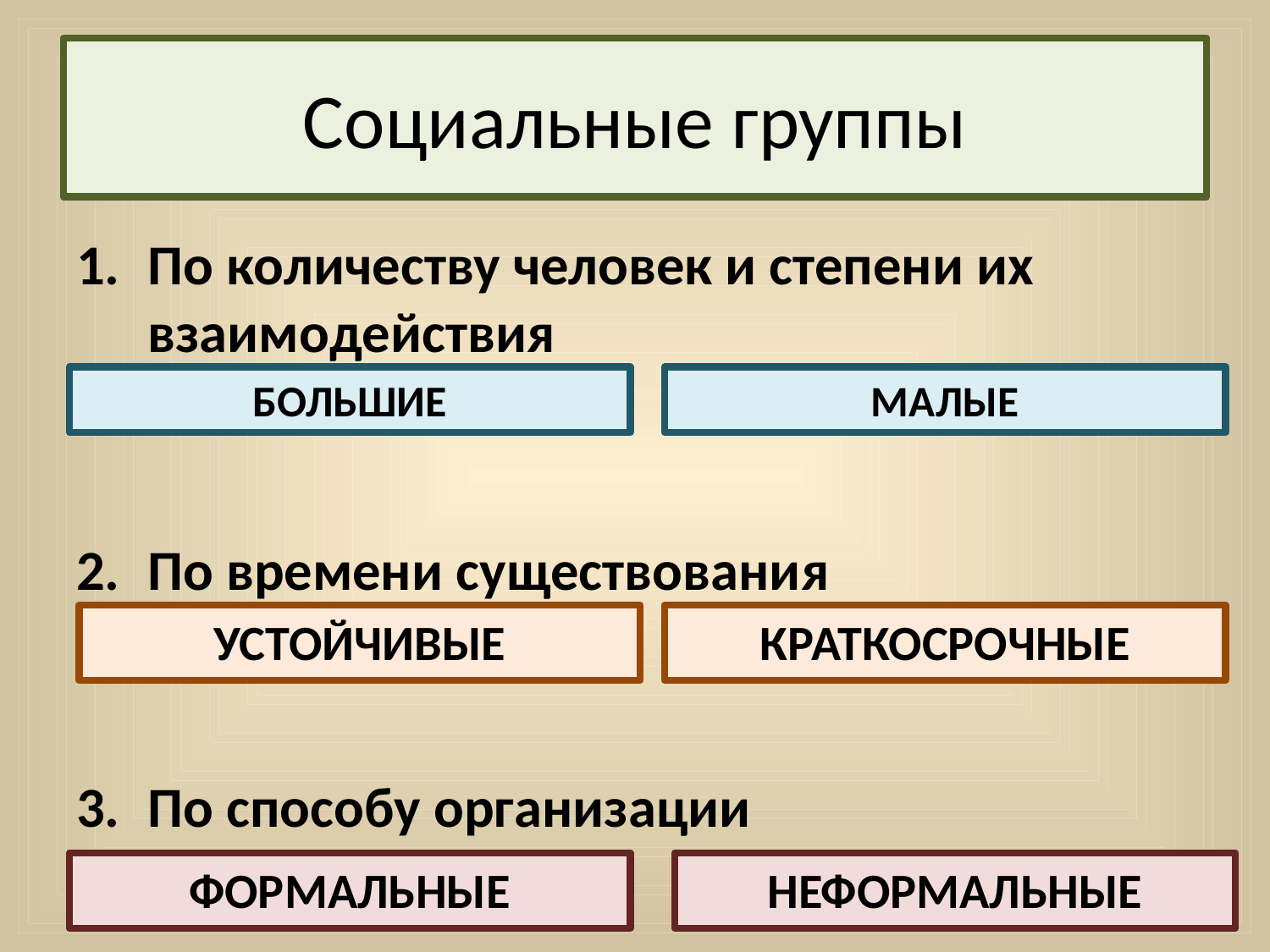

# Социальные группы
По количеству человек и степени их взаимодействия

По времени существования

По способу организации
БОЛЬШИЕ
МАЛЫЕ
УСТОЙЧИВЫЕ
КРАТКОСРОЧНЫЕ
ФОРМАЛЬНЫЕ
НЕФОРМАЛЬНЫЕ